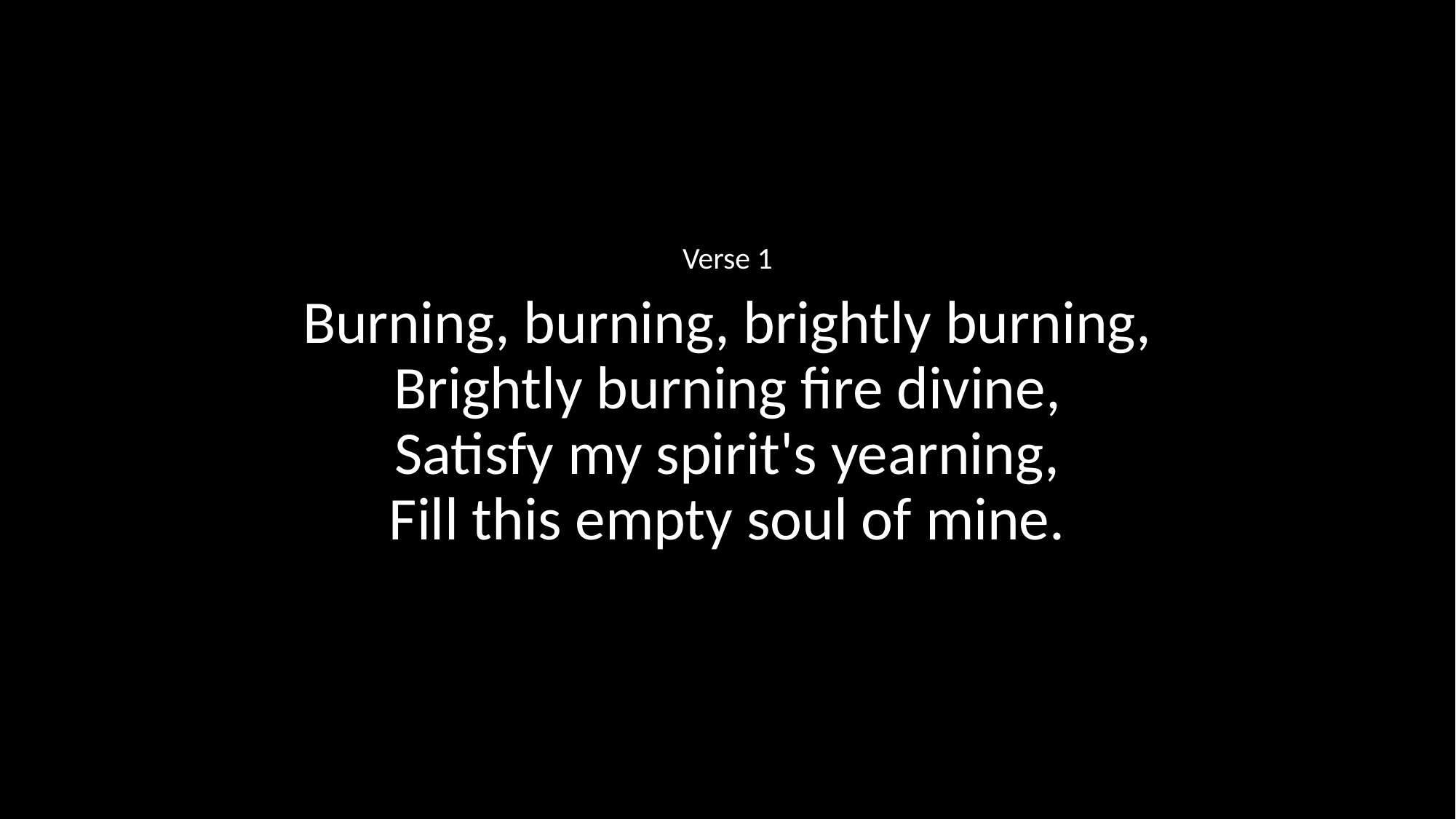

Verse 1
Burning, burning, brightly burning,
Brightly burning fire divine,
Satisfy my spirit's yearning,
Fill this empty soul of mine.